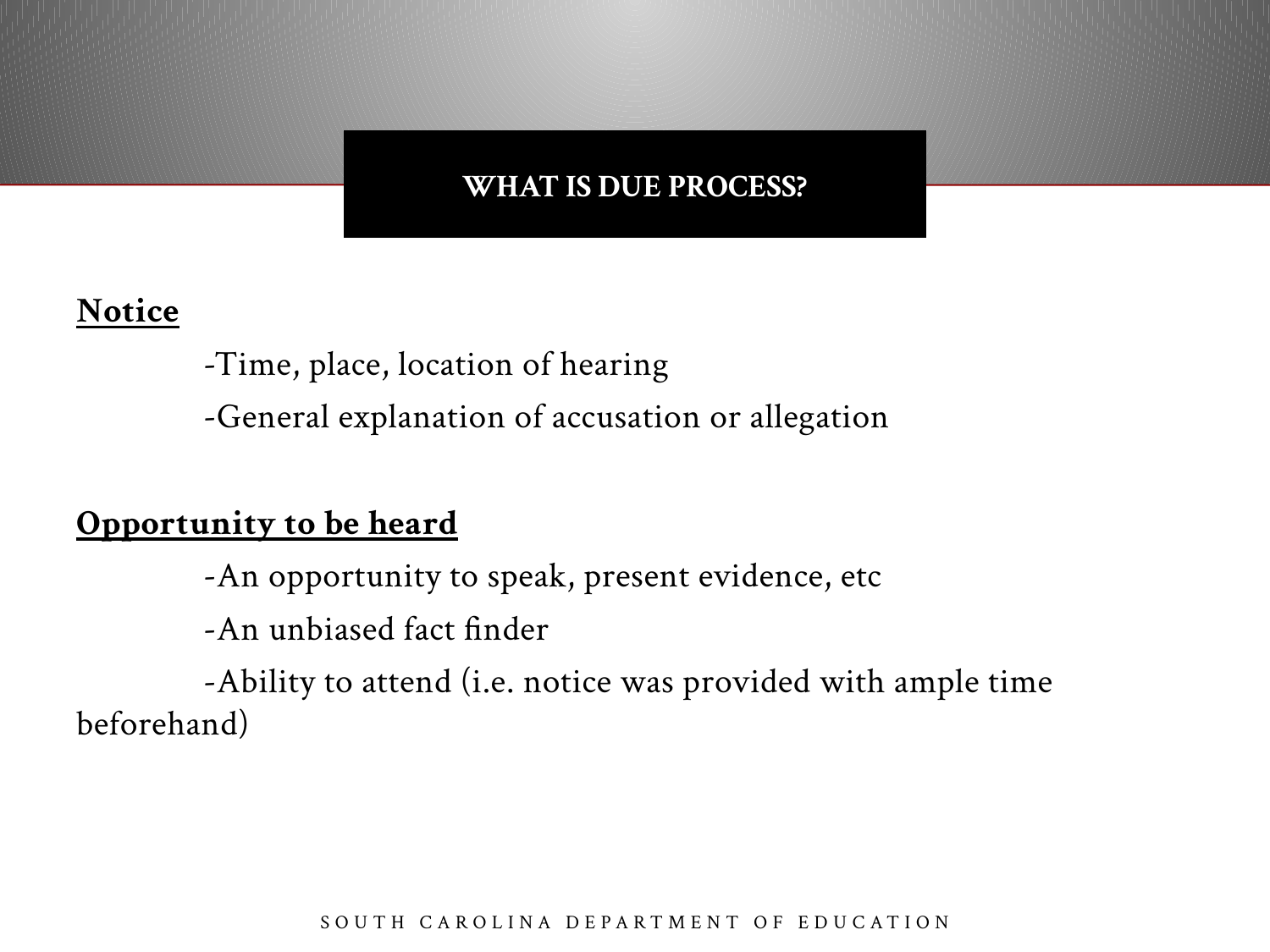

# WHAT IS DUE PROCESS?
Notice
	-Time, place, location of hearing
	-General explanation of accusation or allegation

Opportunity to be heard
	-An opportunity to speak, present evidence, etc
	-An unbiased fact finder
	-Ability to attend (i.e. notice was provided with ample time 	beforehand)
South Carolina Department of Education